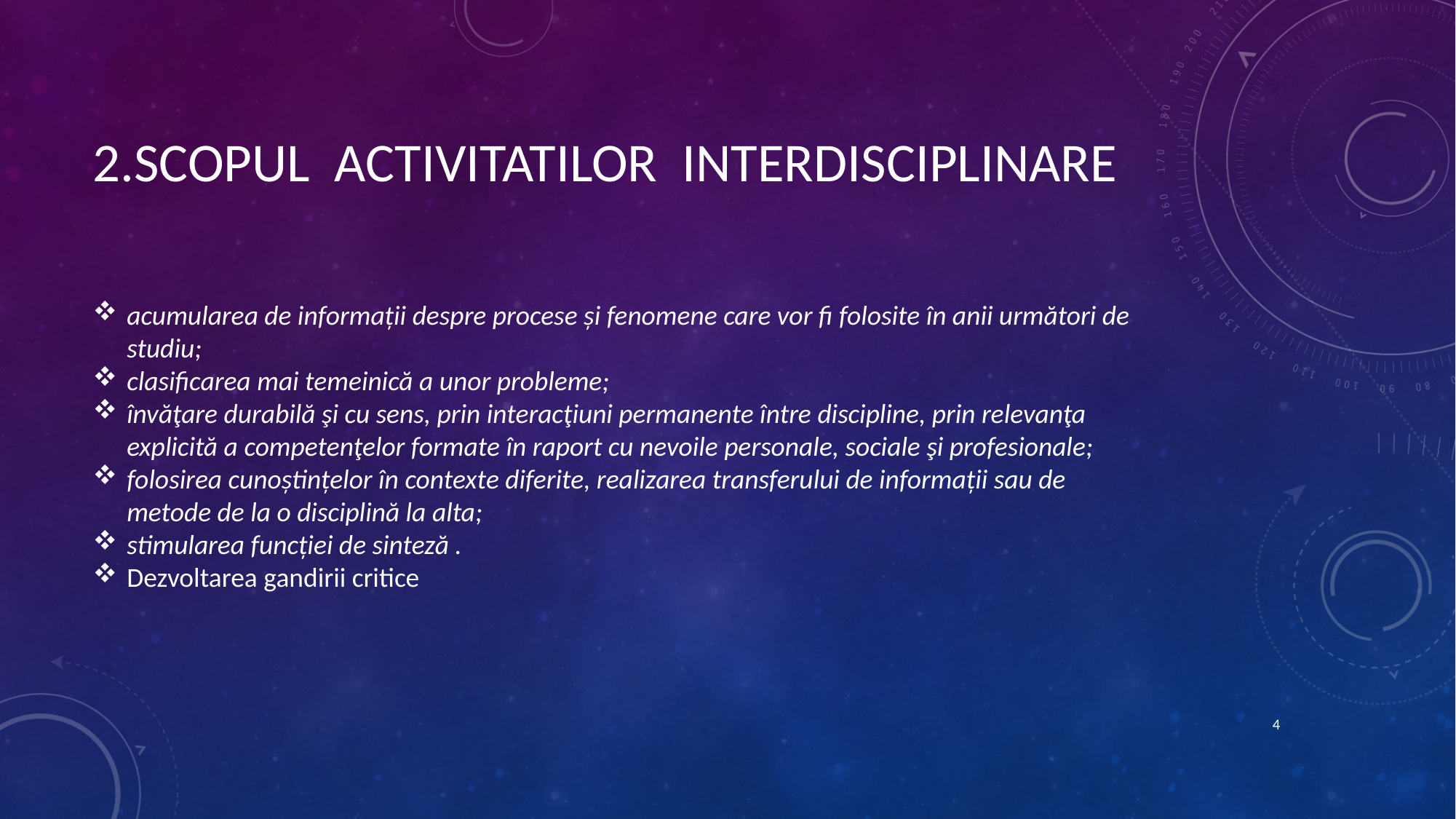

# 2.scopul  activitatilor  interdisciplinare
acumularea de informaţii despre procese şi fenomene care vor fi folosite în anii următori de studiu;
clasificarea mai temeinică a unor probleme;
învăţare durabilă şi cu sens, prin interacţiuni permanente între discipline, prin relevanţa explicită a competenţelor formate în raport cu nevoile personale, sociale şi profesionale;
folosirea cunoştinţelor în contexte diferite, realizarea transferului de informaţii sau de metode de la o disciplină la alta;
stimularea funcţiei de sinteză .
Dezvoltarea gandirii critice
4